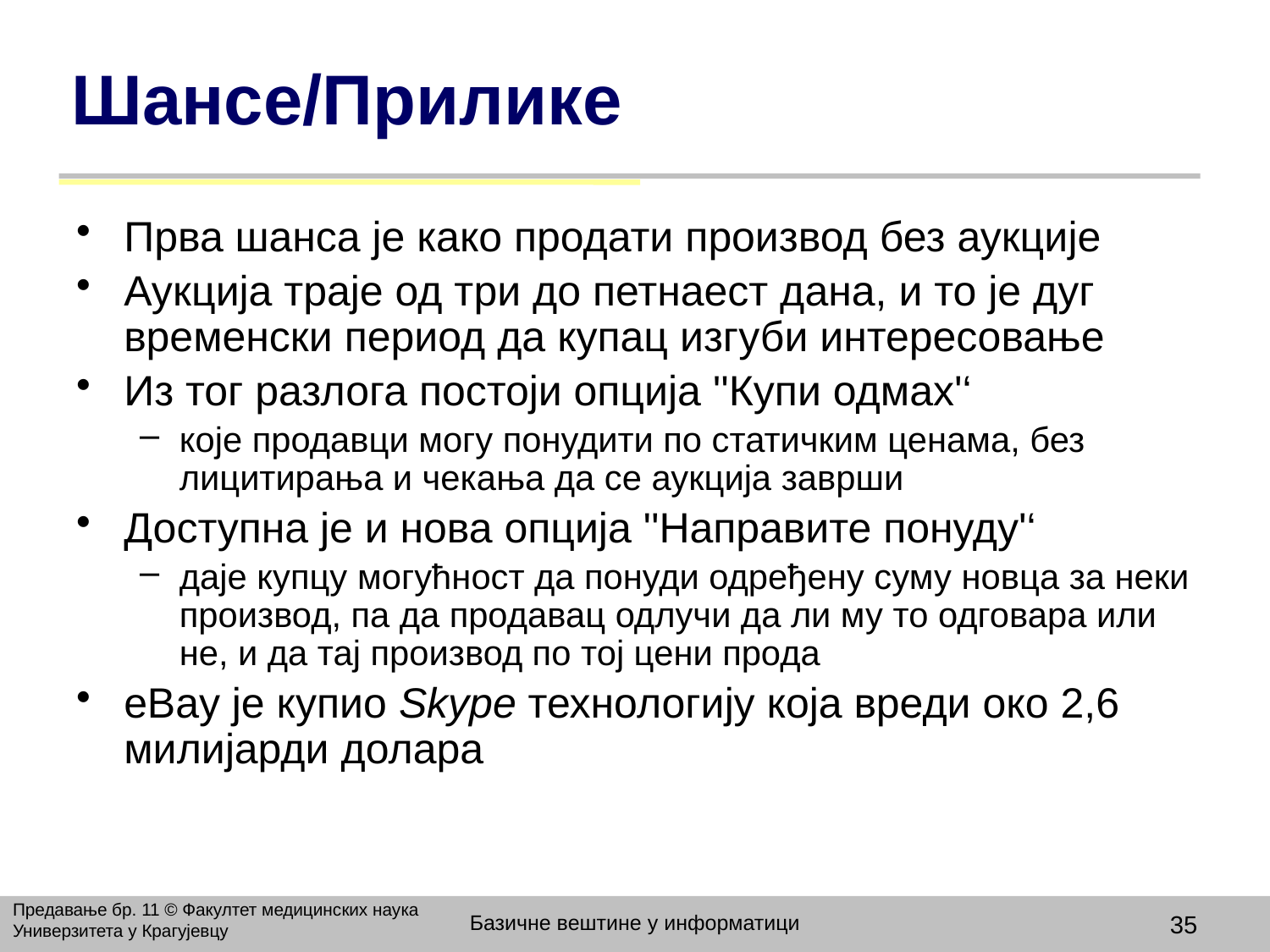

# Шансе/Прилике
Прва шанса је како продати производ без аукције
Аукција траје од три до петнаест дана, и то је дуг временски период да купац изгуби интересовање
Из тог разлога постоји опција ''Купи одмах'‘
које продавци могу понудити по статичким ценама, без лицитирања и чекања да се аукција заврши
Доступна је и нова опција ''Направите понуду'‘
даје купцу могућност да понуди одређену суму новца за неки производ, па да продавац одлучи да ли му то одговара или не, и да тај производ по тој цени прода
eBay је купио Skype технологију која вреди око 2,6 милијарди долара
Предавање бр. 11 © Факултет медицинских наука Универзитета у Крагујевцу
Базичне вештине у информатици
35